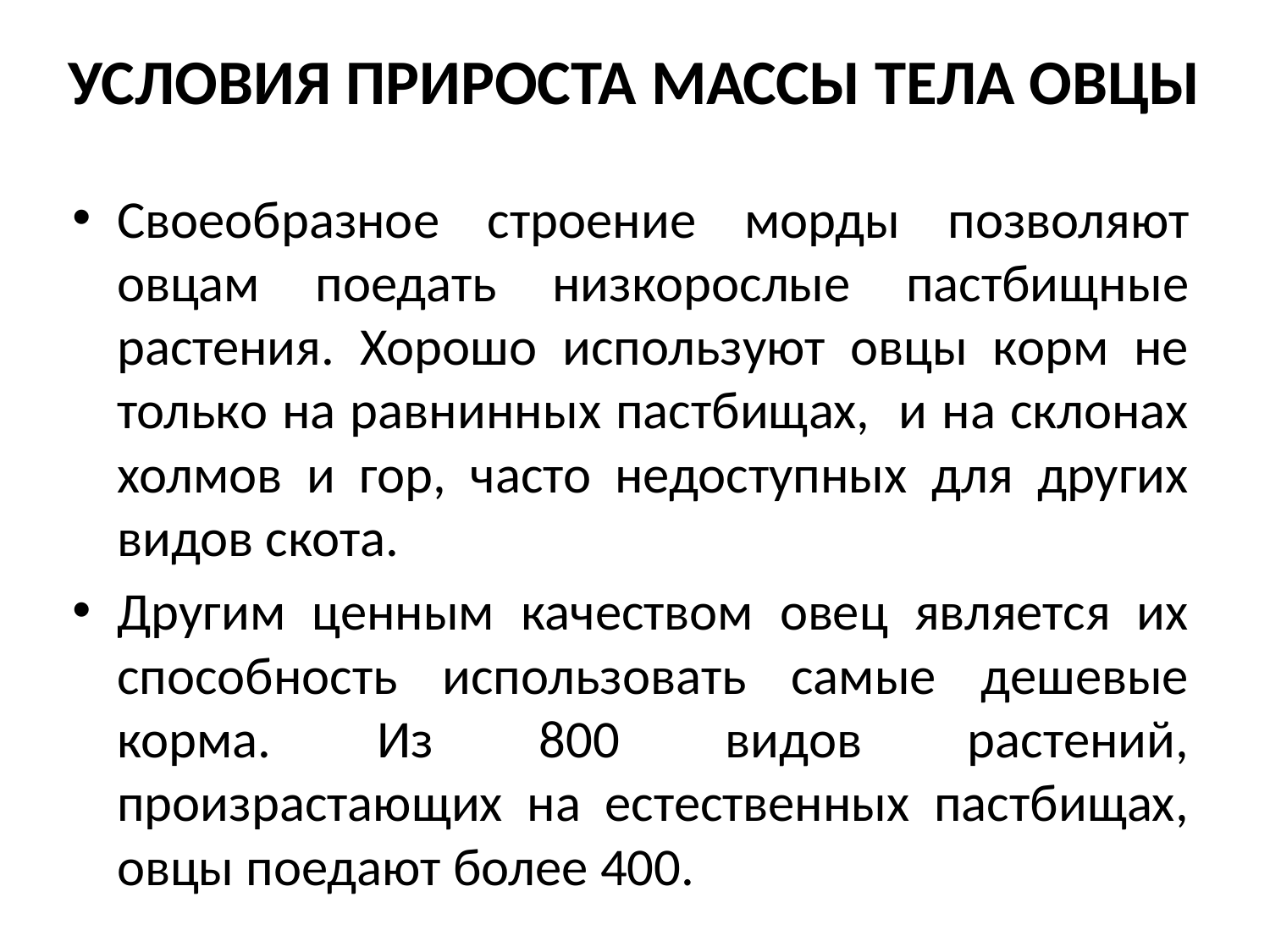

# УСЛОВИЯ ПРИРОСТА МАССЫ ТЕЛА ОВЦЫ
Своеобразное строение морды позволяют овцам поедать низкорослые пастбищные растения. Хорошо используют овцы корм не только на равнинных пастбищах,  и на склонах холмов и гор, часто недоступных для других видов скота.
Другим ценным качеством овец является их способность использовать самые дешевые корма. Из 800 видов растений, произрастающих на естественных пастбищах, овцы поедают более 400.